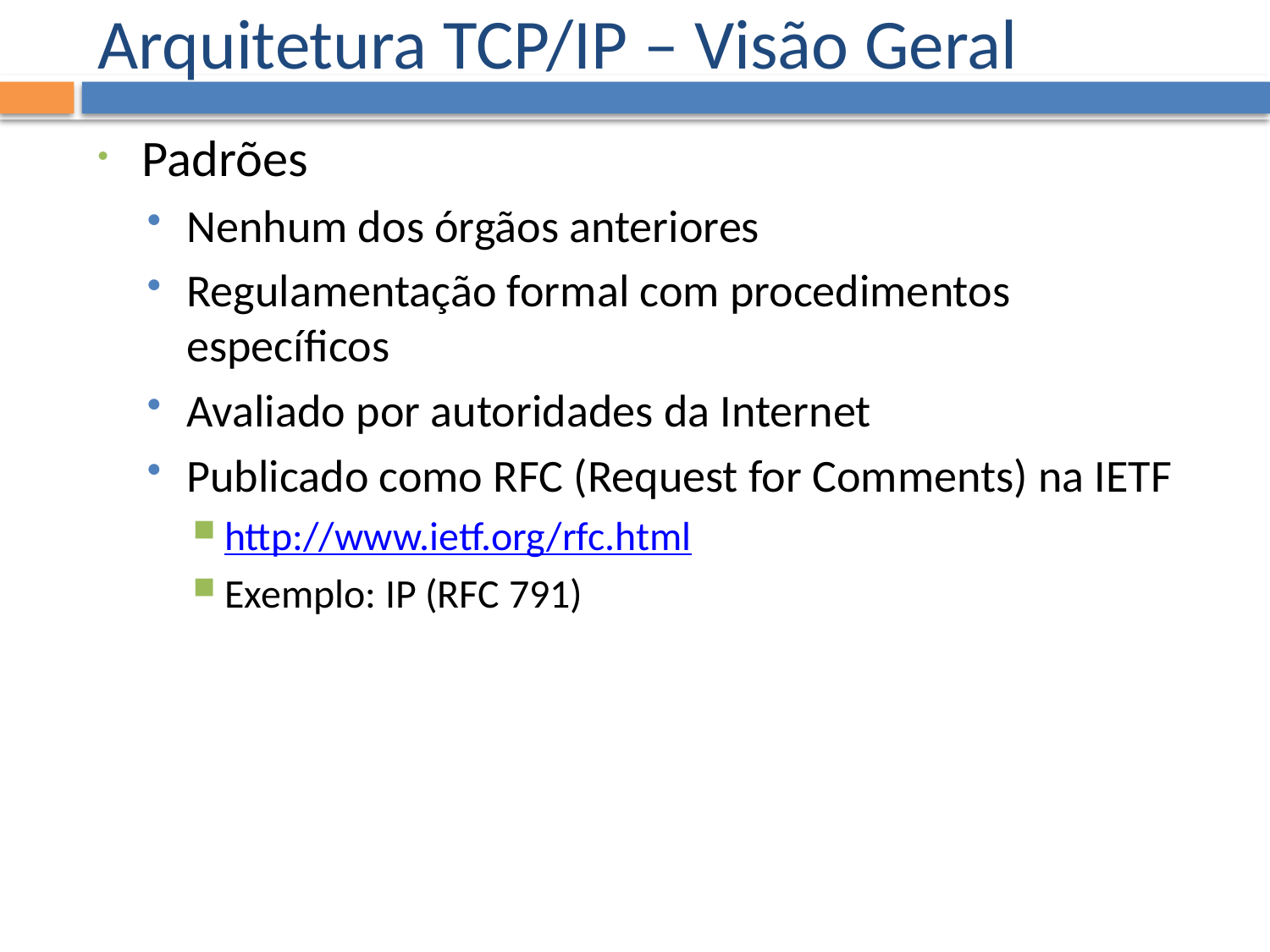

# Arquitetura TCP/IP – Visão Geral
Padrões
Nenhum dos órgãos anteriores
Regulamentação formal com procedimentos específicos
Avaliado por autoridades da Internet
Publicado como RFC (Request for Comments) na IETF
http://www.ietf.org/rfc.html
Exemplo: IP (RFC 791)